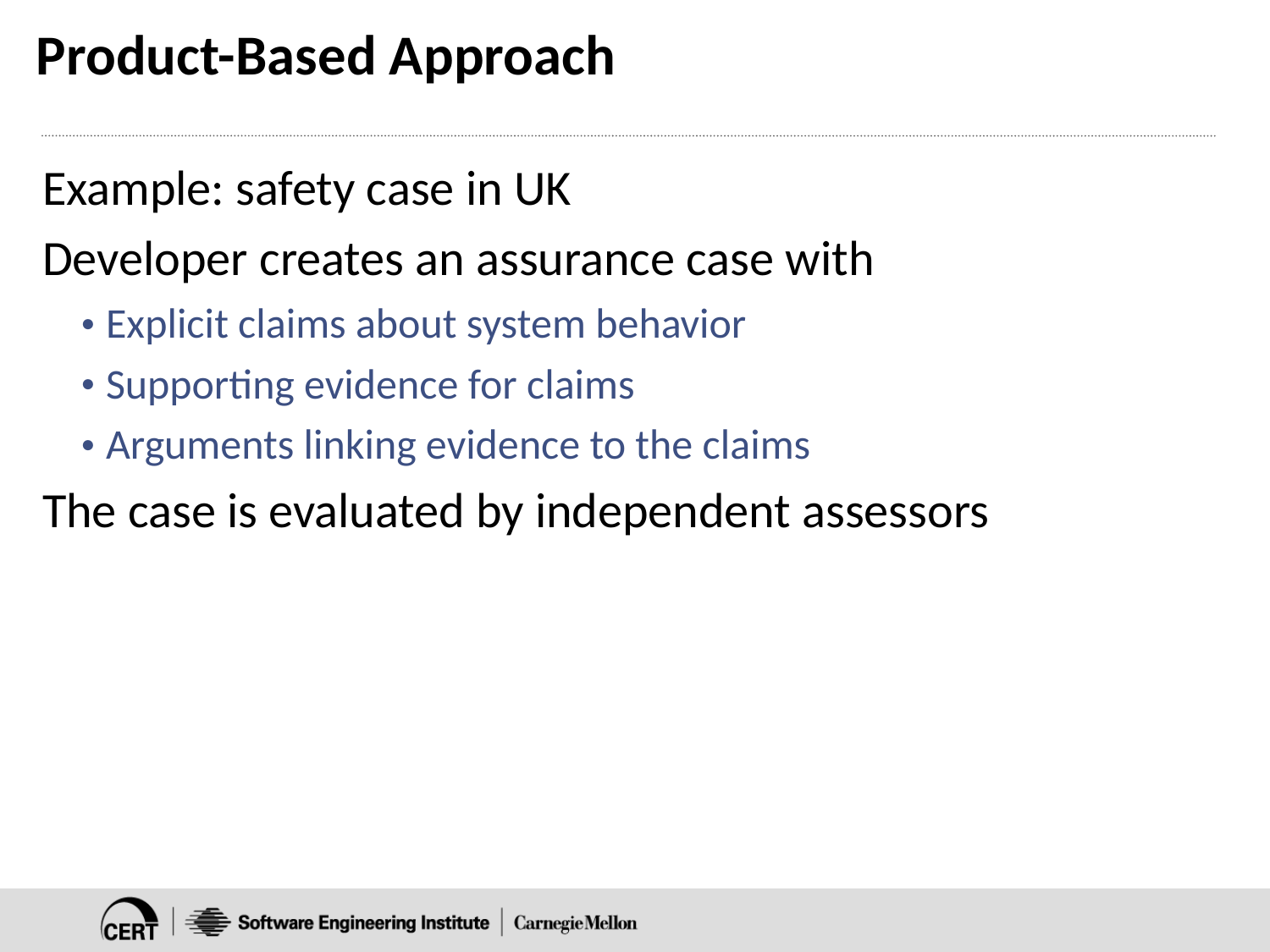

# Product-Based Approach
Example: safety case in UK
Developer creates an assurance case with
Explicit claims about system behavior
Supporting evidence for claims
Arguments linking evidence to the claims
The case is evaluated by independent assessors